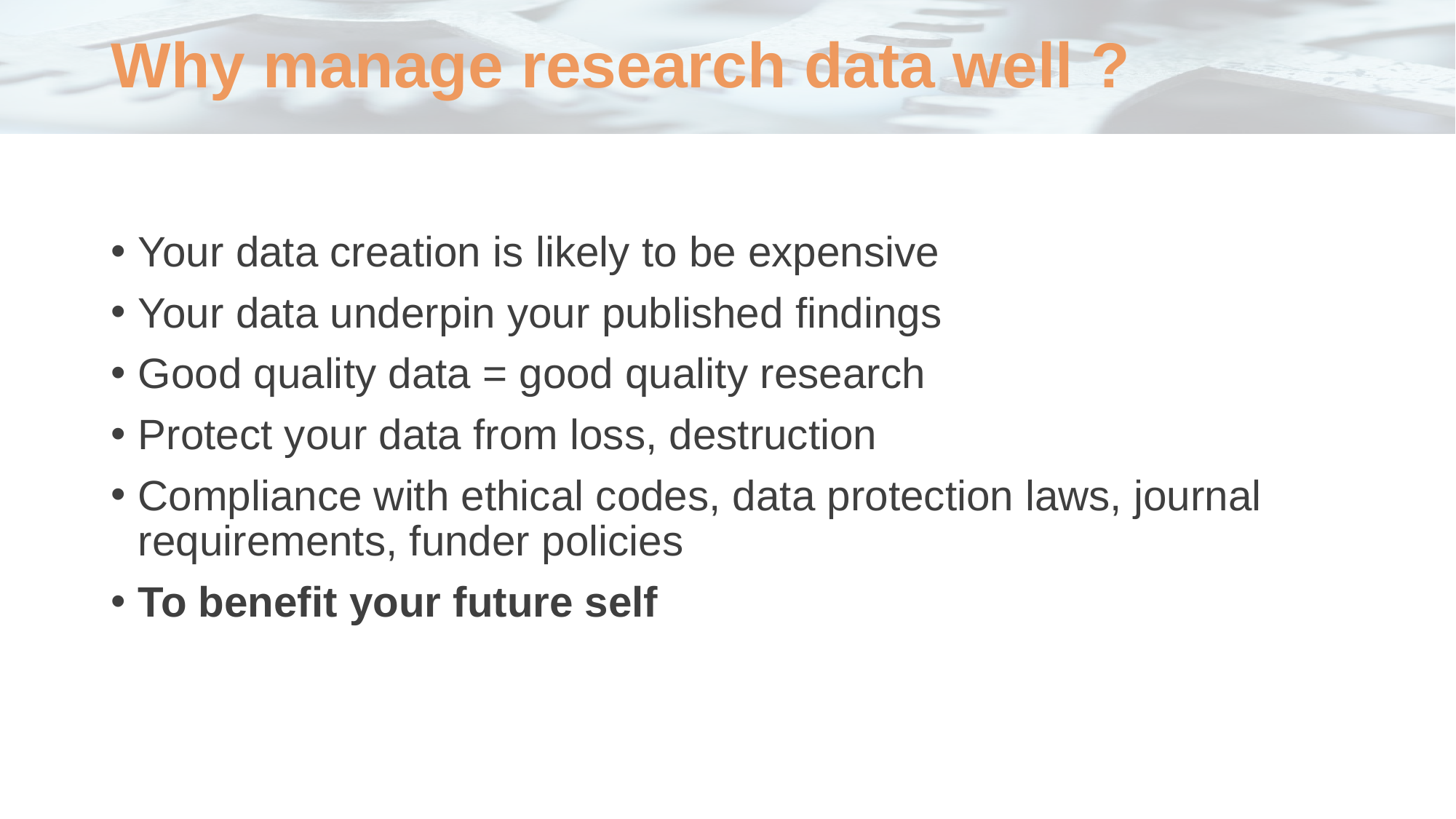

# Why manage research data well ?
Your data creation is likely to be expensive
Your data underpin your published findings
Good quality data = good quality research
Protect your data from loss, destruction
Compliance with ethical codes, data protection laws, journal requirements, funder policies
To benefit your future self